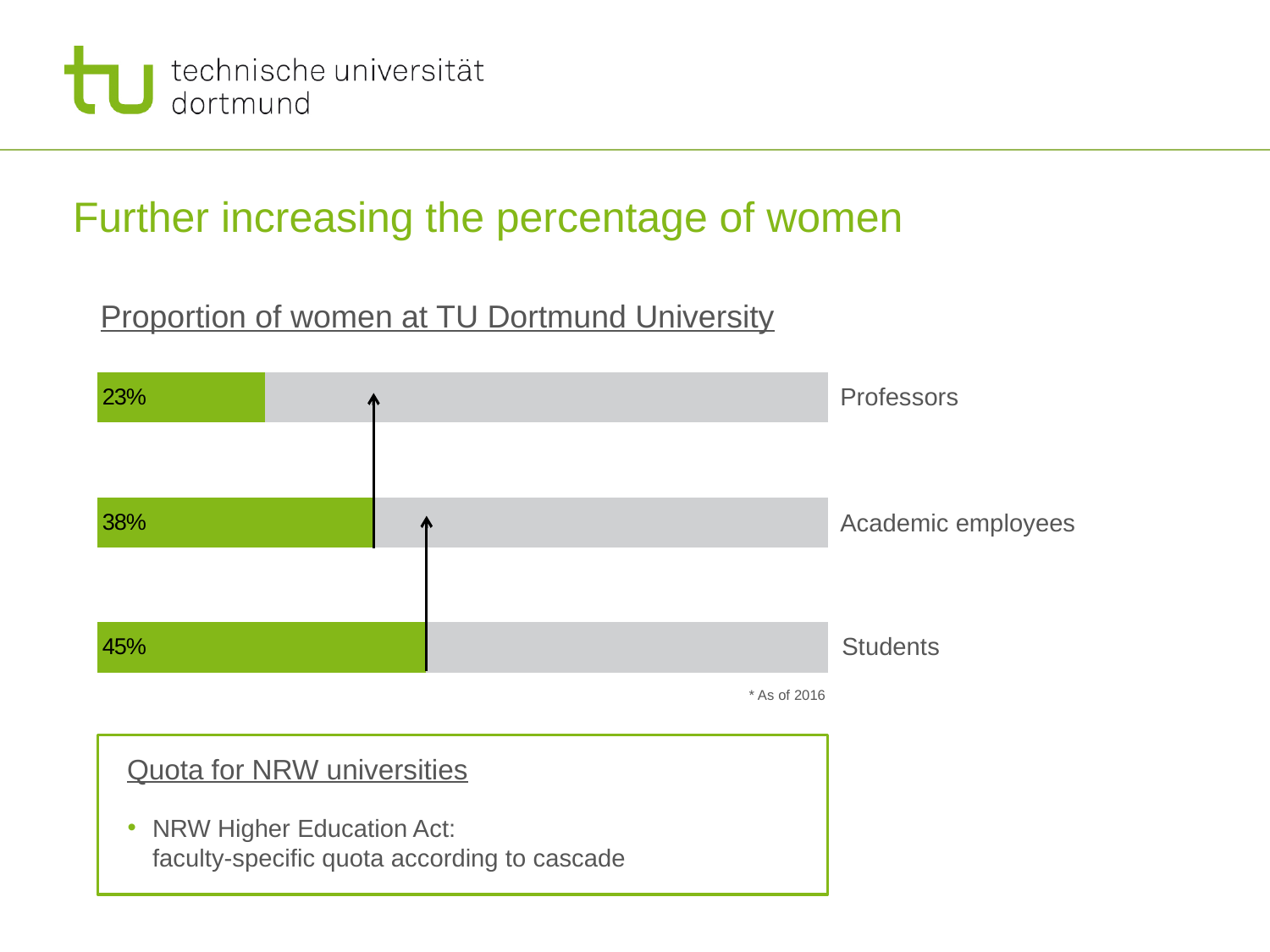

# Further increasing the percentage of women

### Chart

| Category | w | m |
|---|---|---|
| Studentinnen | 0.45 | 0.55 |
| wissenschaftliche Mitarbeiterinnen | 0.38 | 0.62 |
| Professorinnen | 0.23 | 0.77 |
Proportion of women at TU Dortmund University
Professors
Academic employees
Students
* As of 2016

Quota for NRW universities
NRW Higher Education Act:
faculty-specific quota according to cascade